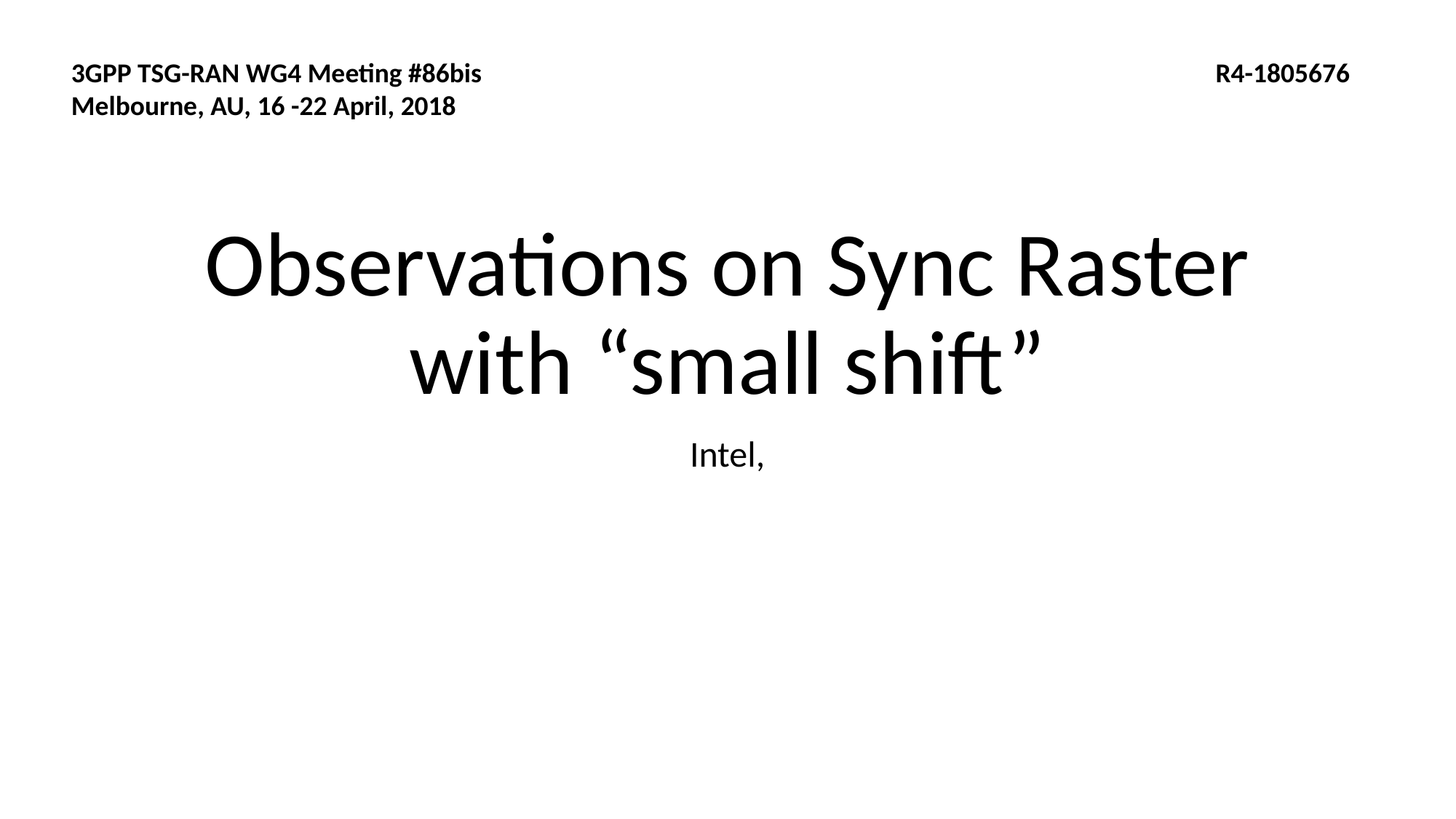

3GPP TSG-RAN WG4 Meeting #86bis                                                                                                                       R4-1805676
Melbourne, AU, 16 -22 April, 2018

# Observations on Sync Raster with “small shift”
Intel,